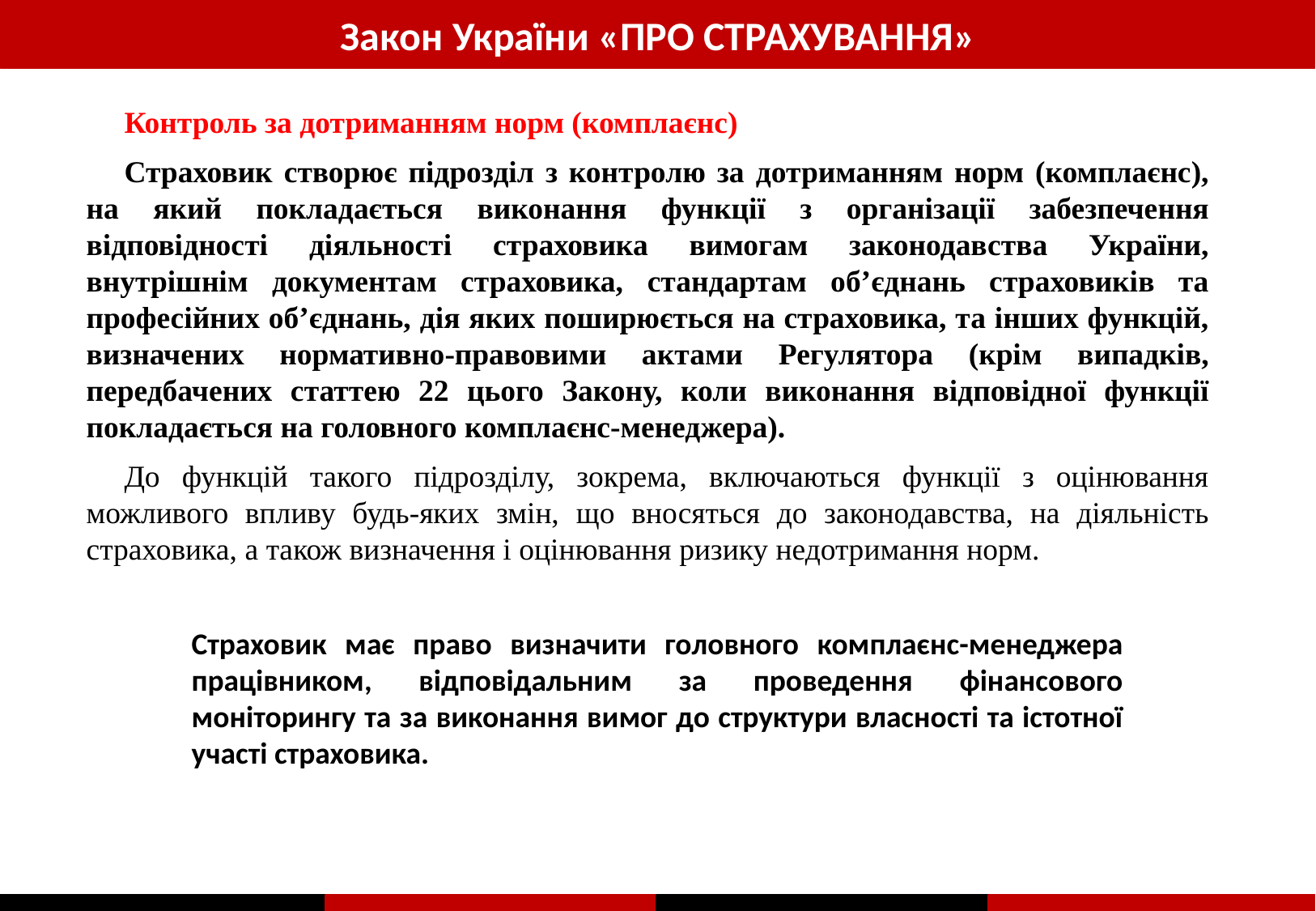

Закон України «ПРО СТРАХУВАННЯ»
Контроль за дотриманням норм (комплаєнс)
Страховик створює підрозділ з контролю за дотриманням норм (комплаєнс), на який покладається виконання функції з організації забезпечення відповідності діяльності страховика вимогам законодавства України, внутрішнім документам страховика, стандартам об’єднань страховиків та професійних об’єднань, дія яких поширюється на страховика, та інших функцій, визначених нормативно-правовими актами Регулятора (крім випадків, передбачених статтею 22 цього Закону, коли виконання відповідної функції покладається на головного комплаєнс-менеджера).
До функцій такого підрозділу, зокрема, включаються функції з оцінювання можливого впливу будь-яких змін, що вносяться до законодавства, на діяльність страховика, а також визначення і оцінювання ризику недотримання норм.
Страховик має право визначити головного комплаєнс-менеджера працівником, відповідальним за проведення фінансового моніторингу та за виконання вимог до структури власності та істотної участі страховика.